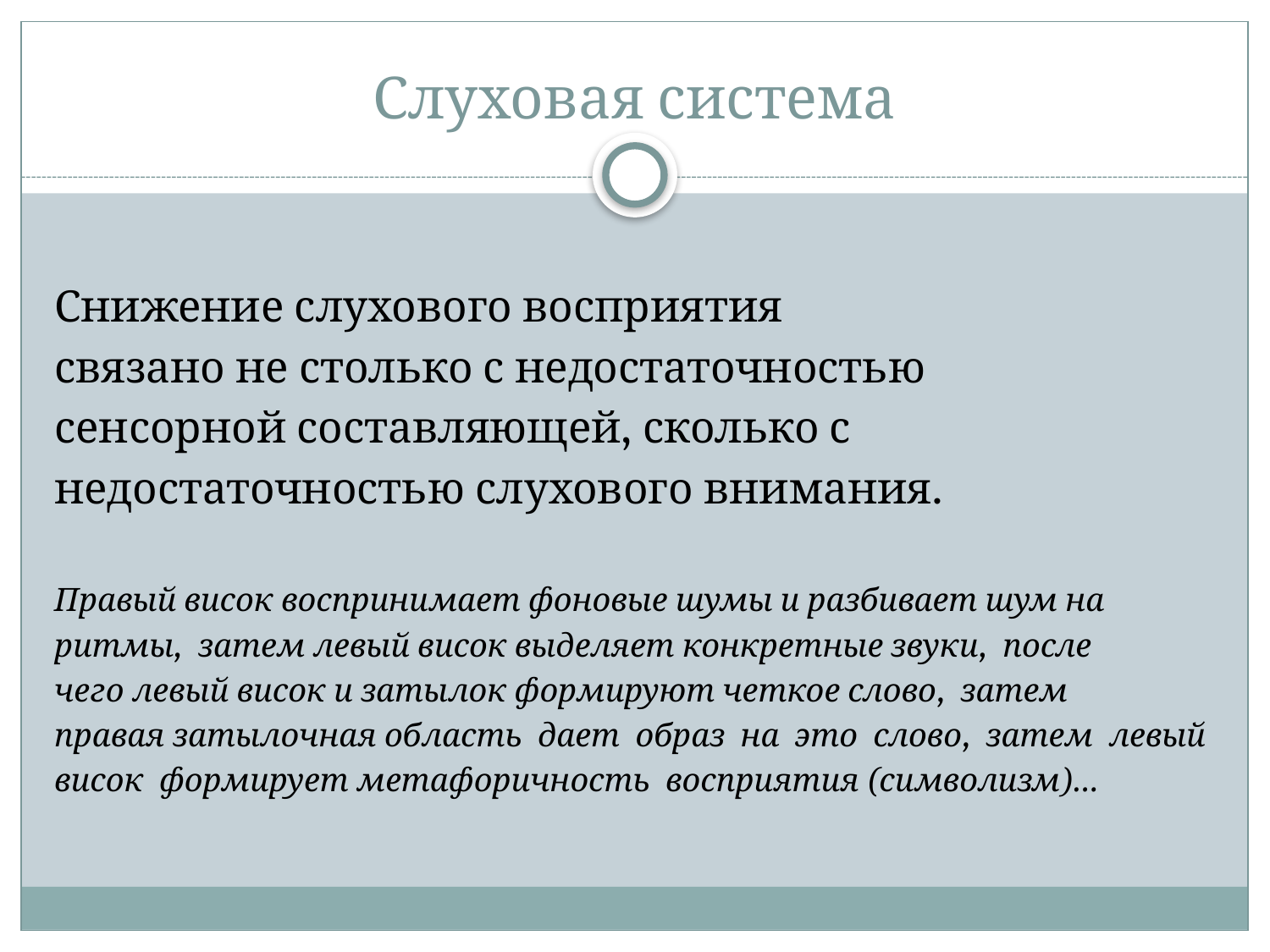

# Слуховая система

Снижение слухового восприятия
связано не столько с недостаточностью
сенсорной составляющей, сколько с
недостаточностью слухового внимания.

Правый висок воспринимает фоновые шумы и разбивает шум на
ритмы,  затем левый висок выделяет конкретные звуки,  после
чего левый висок и затылок формируют четкое слово,  затем
правая затылочная область  дает  образ  на  это  слово,  затем  левый
висок  формирует метафоричность  восприятия (символизм)…